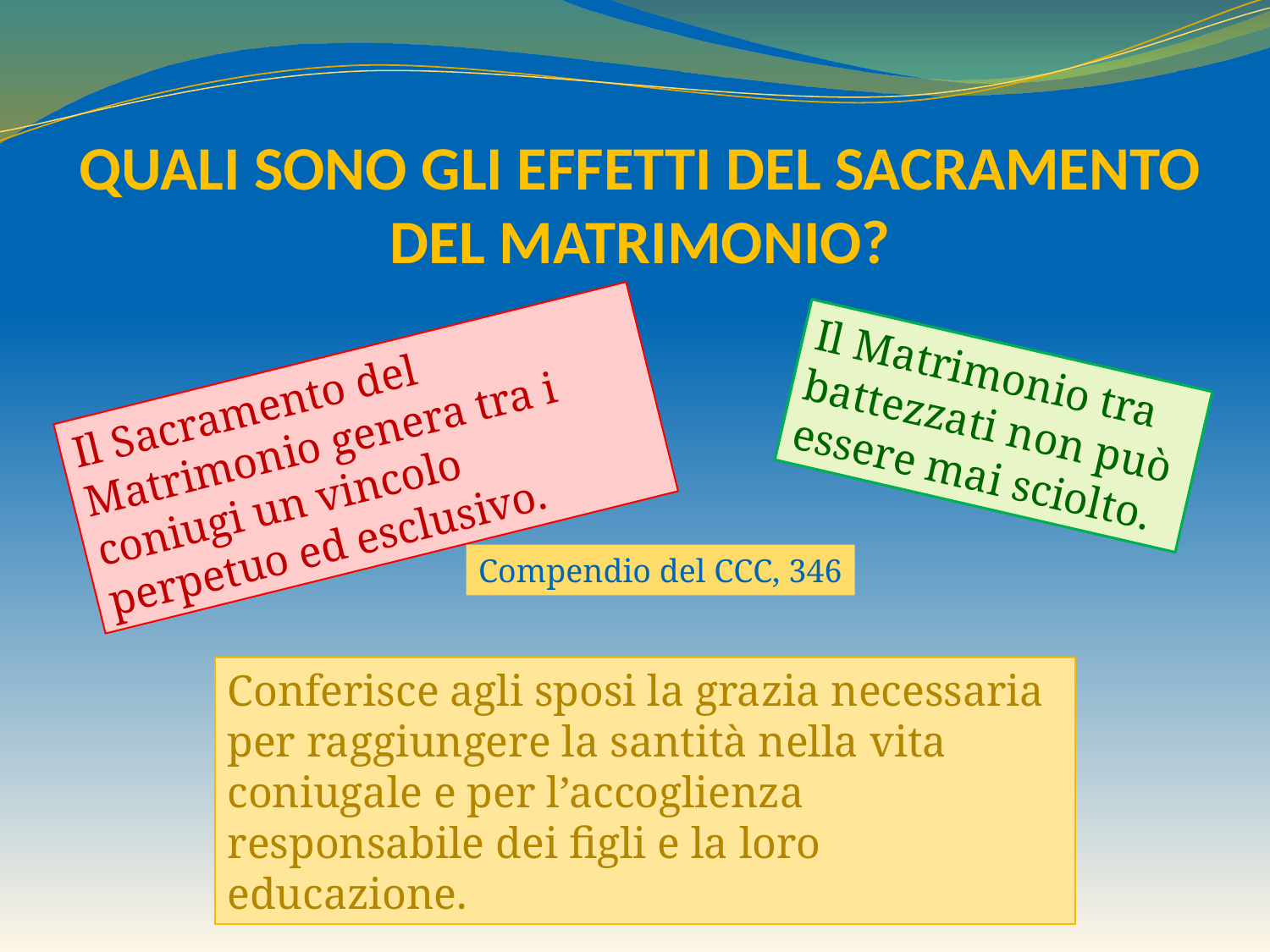

# QUALI SONO GLI EFFETTI DEL SACRAMENTO DEL MATRIMONIO?
Il Matrimonio tra battezzati non può essere mai sciolto.
Il Sacramento del Matrimonio genera tra i coniugi un vincolo perpetuo ed esclusivo.
Compendio del CCC, 346
Conferisce agli sposi la grazia necessaria per raggiungere la santità nella vita coniugale e per l’accoglienza responsabile dei figli e la loro educazione.